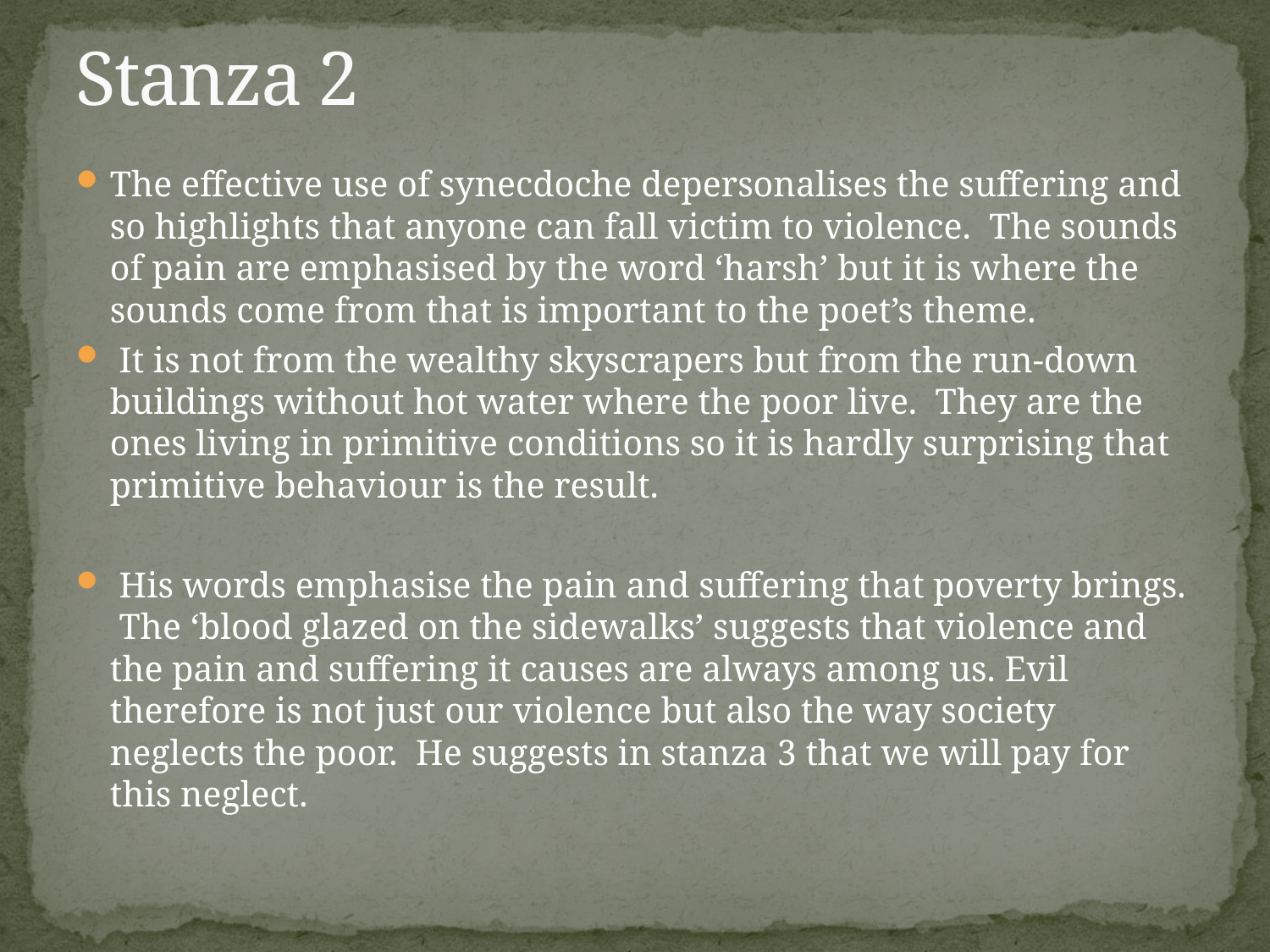

# Stanza 2

The effective use of synecdoche depersonalises the suffering and so highlights that anyone can fall victim to violence.  The sounds of pain are emphasised by the word ‘harsh’ but it is where the sounds come from that is important to the poet’s theme.
 It is not from the wealthy skyscrapers but from the run-down buildings without hot water where the poor live.  They are the ones living in primitive conditions so it is hardly surprising that primitive behaviour is the result.

 His words emphasise the pain and suffering that poverty brings.  The ‘blood glazed on the sidewalks’ suggests that violence and the pain and suffering it causes are always among us. Evil therefore is not just our violence but also the way society neglects the poor.  He suggests in stanza 3 that we will pay for this neglect.